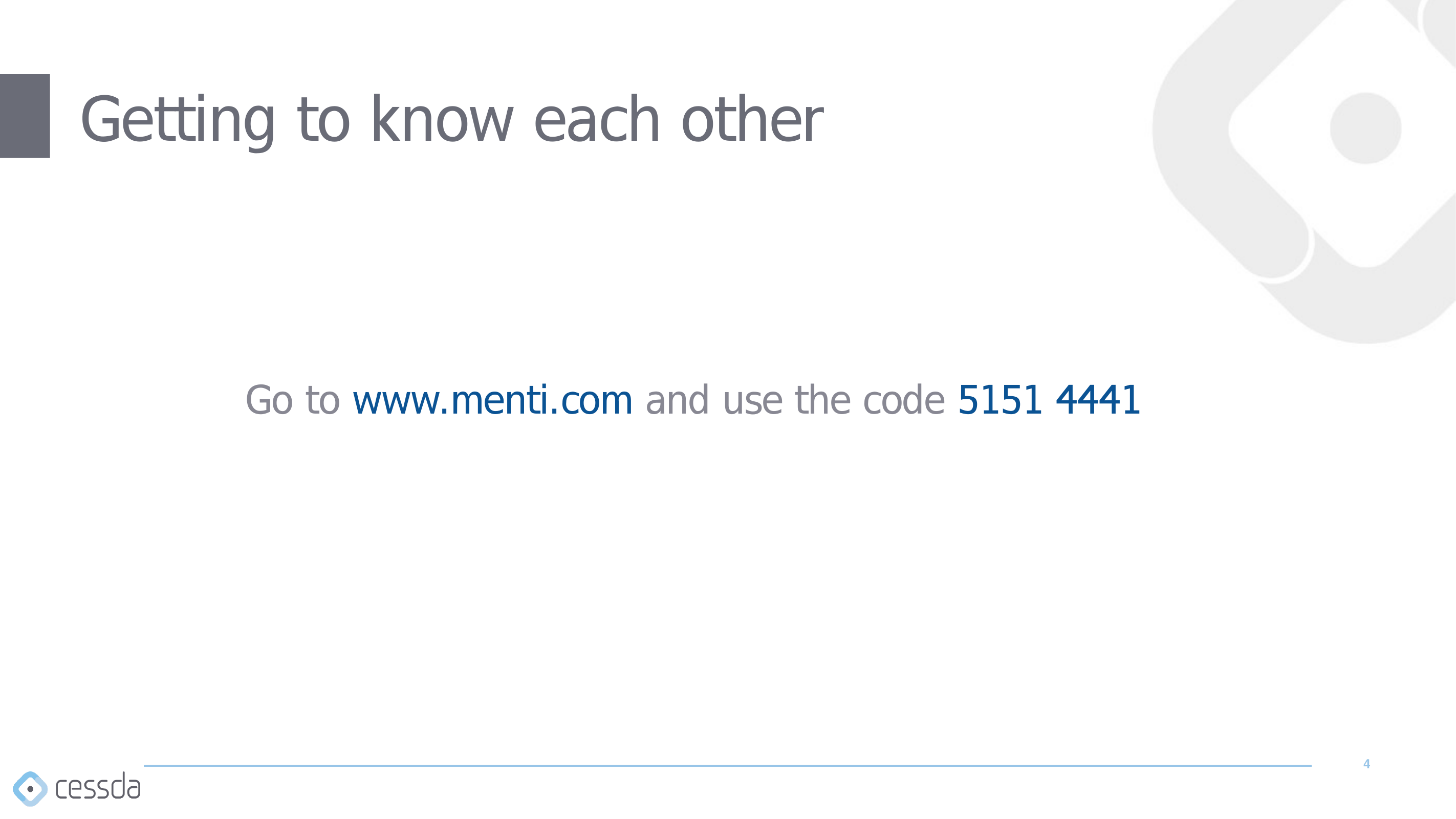

# Getting to know each other

Go to www.menti.com and use the code 5151 4441
4